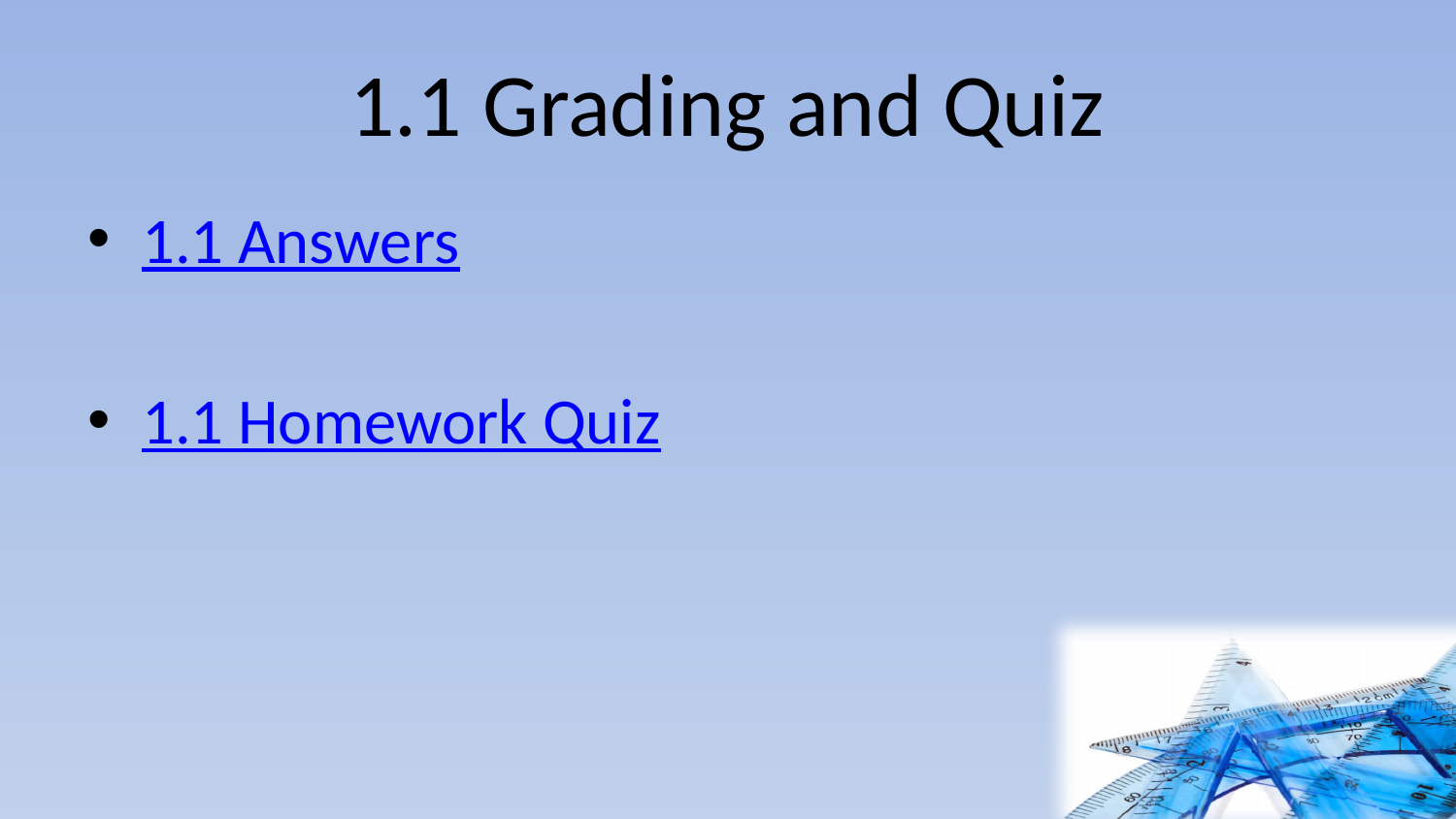

# 1.1 Grading and Quiz
1.1 Answers

1.1 Homework Quiz